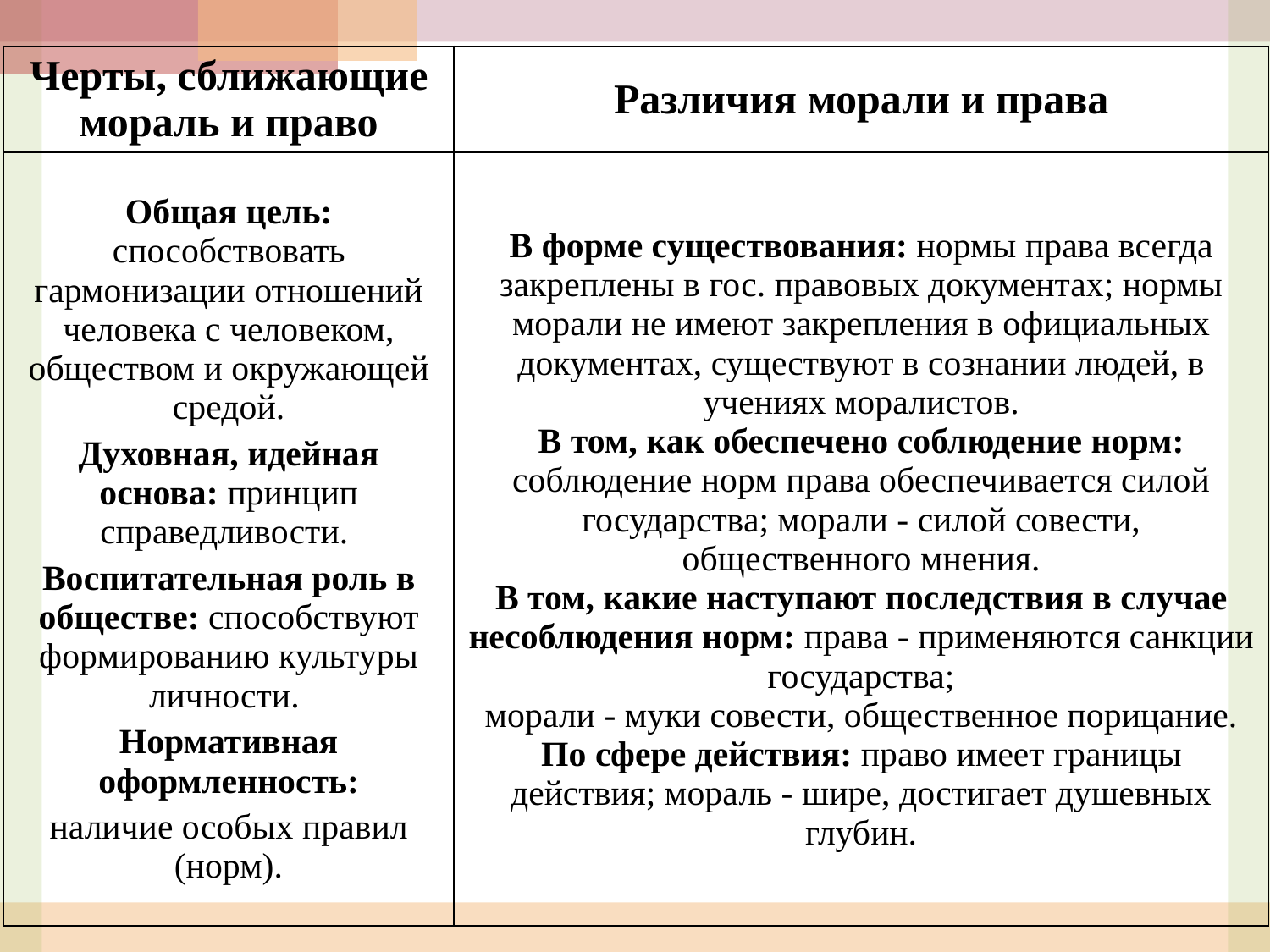

| Черты, сближающие мораль и право | Различия морали и права |
| --- | --- |
| Общая цель: способствовать гармонизации отношений человека с человеком, обществом и окружающей средой. Духовная, идейная основа: принцип справедливости.  Воспитательная роль в обществе: способствуют формированию культуры личности.  Нормативная оформленность: наличие особых правил (норм). | В форме существования: нормы права всегда закреплены в гос. правовых документах; нормы морали не имеют закрепления в официальных документах, существуют в сознании людей, в учениях моралистов. В том, как обеспечено соблюдение норм: соблюдение норм права обеспечивается силой государства; морали - силой совести, общественного мнения. В том, какие наступают последствия в случае несоблюдения норм: права - применяются санкции государства; морали - муки совести, общественное порицание. По сфере действия: право имеет границы действия; мораль - шире, достигает душевных глубин. |